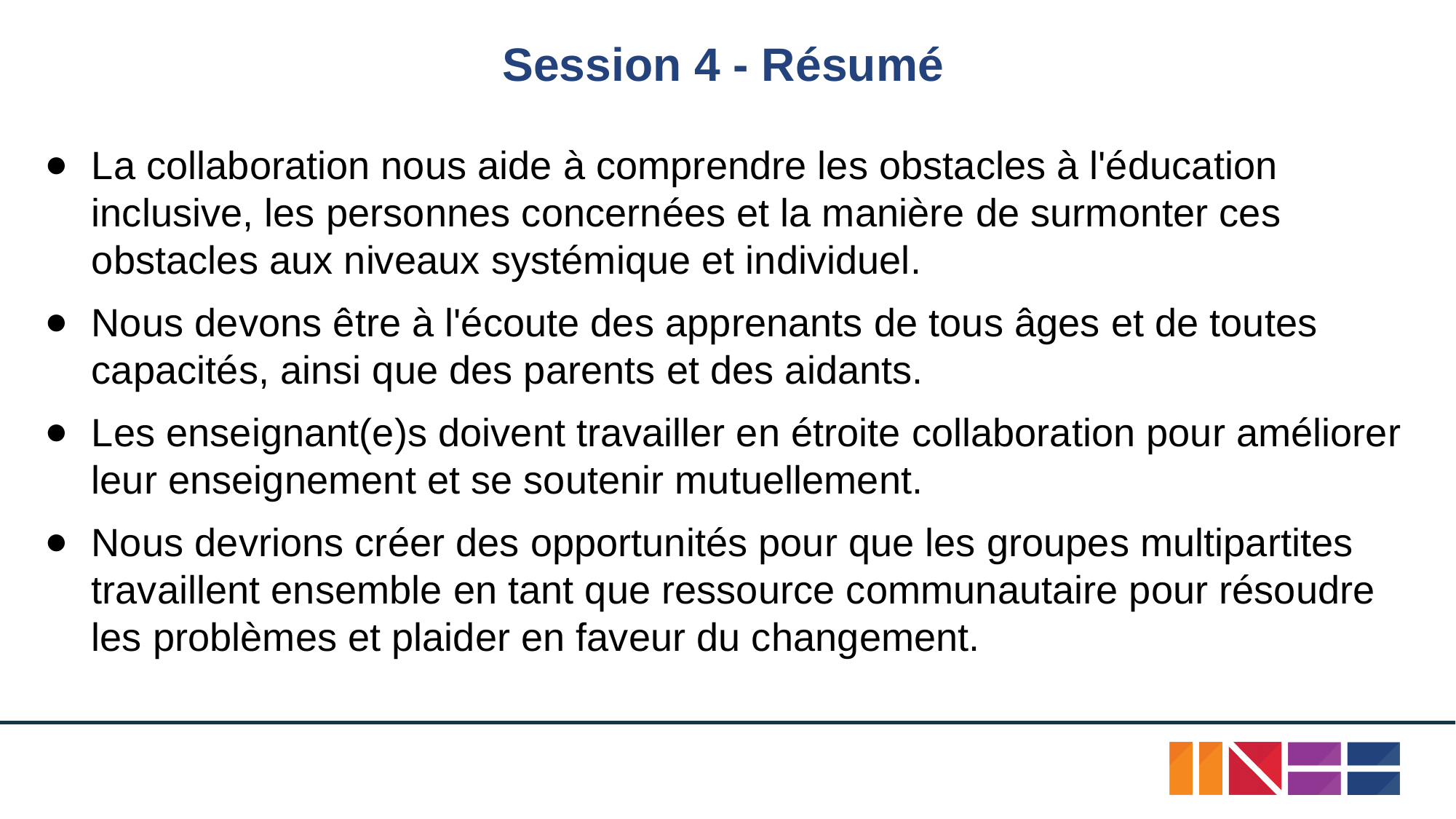

# Session 4 - Résumé
La collaboration nous aide à comprendre les obstacles à l'éducation inclusive, les personnes concernées et la manière de surmonter ces obstacles aux niveaux systémique et individuel.
Nous devons être à l'écoute des apprenants de tous âges et de toutes capacités, ainsi que des parents et des aidants.
Les enseignant(e)s doivent travailler en étroite collaboration pour améliorer leur enseignement et se soutenir mutuellement.
Nous devrions créer des opportunités pour que les groupes multipartites travaillent ensemble en tant que ressource communautaire pour résoudre les problèmes et plaider en faveur du changement.